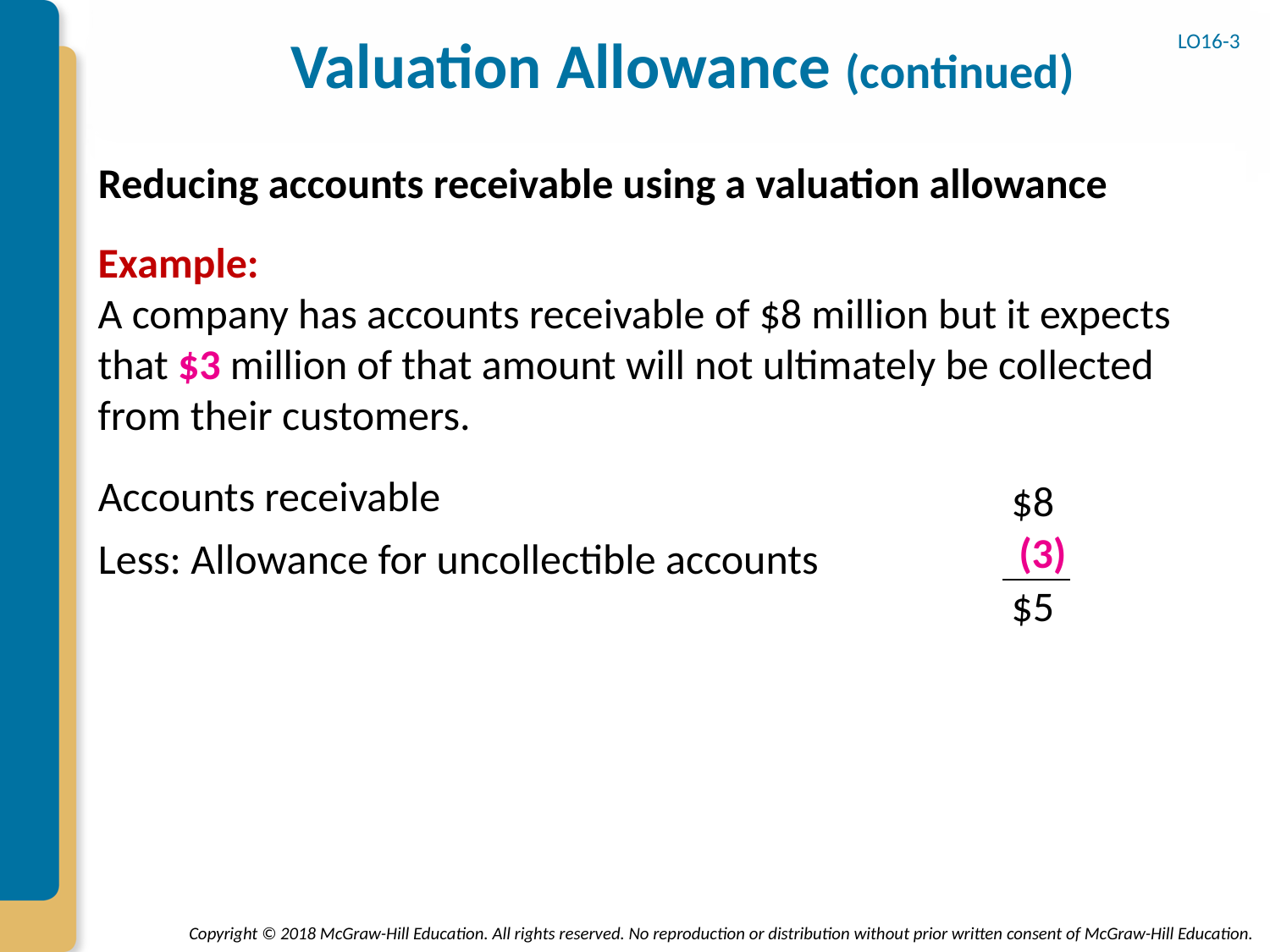

# Valuation Allowance (continued)
LO16-3
Reducing accounts receivable using a valuation allowance
Example:
A company has accounts receivable of $8 million but it expects that $3 million of that amount will not ultimately be collected from their customers.
Accounts receivable
$8
(3)
Less: Allowance for uncollectible accounts
$5